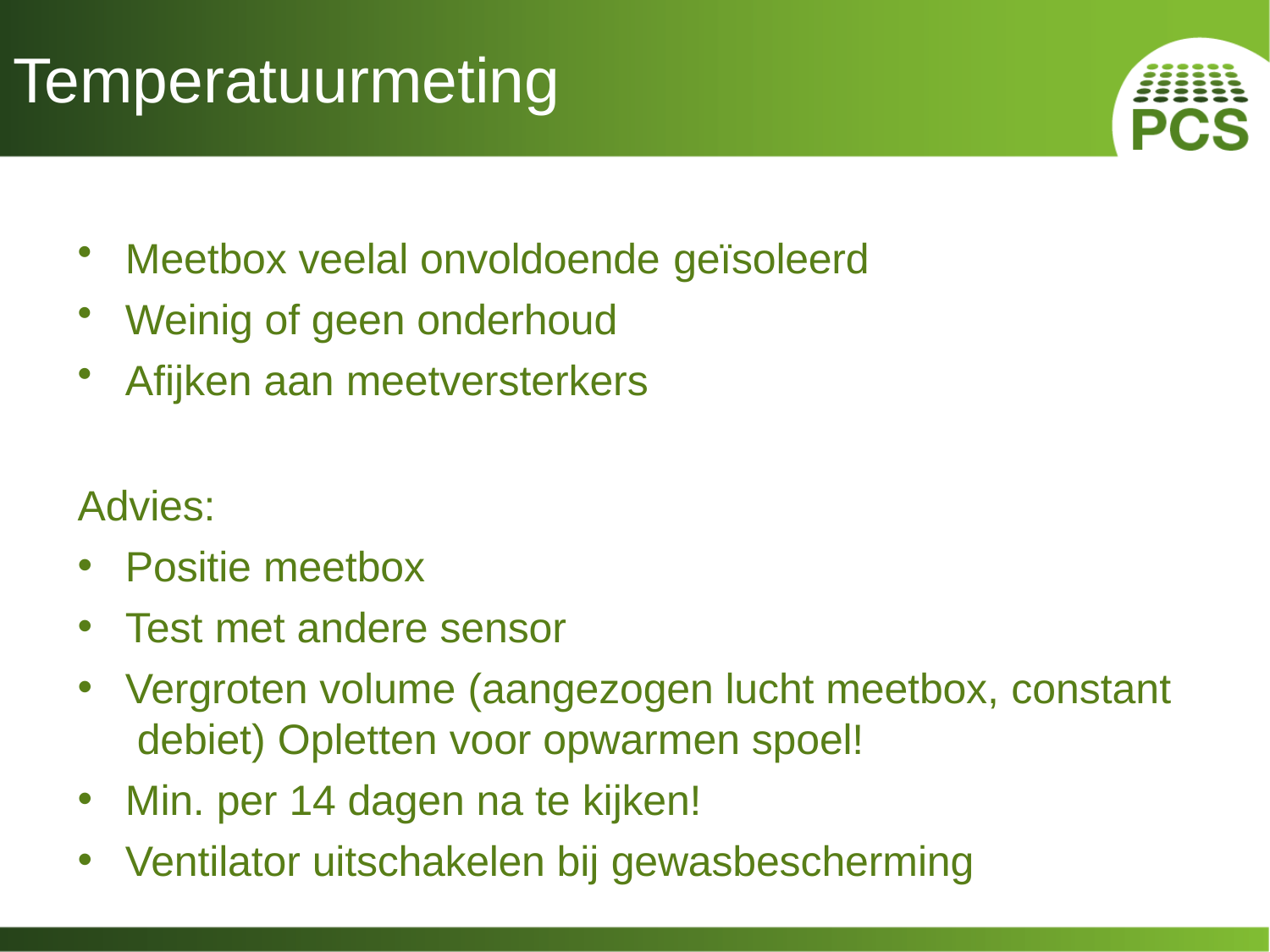

# Temperatuurmeting
Meetbox veelal onvoldoende geïsoleerd
Weinig of geen onderhoud
Afijken aan meetversterkers

Advies:
Positie meetbox
Test met andere sensor
Vergroten volume (aangezogen lucht meetbox, constant  debiet) Opletten voor opwarmen spoel!
Min. per 14 dagen na te kijken!
Ventilator uitschakelen bij gewasbescherming